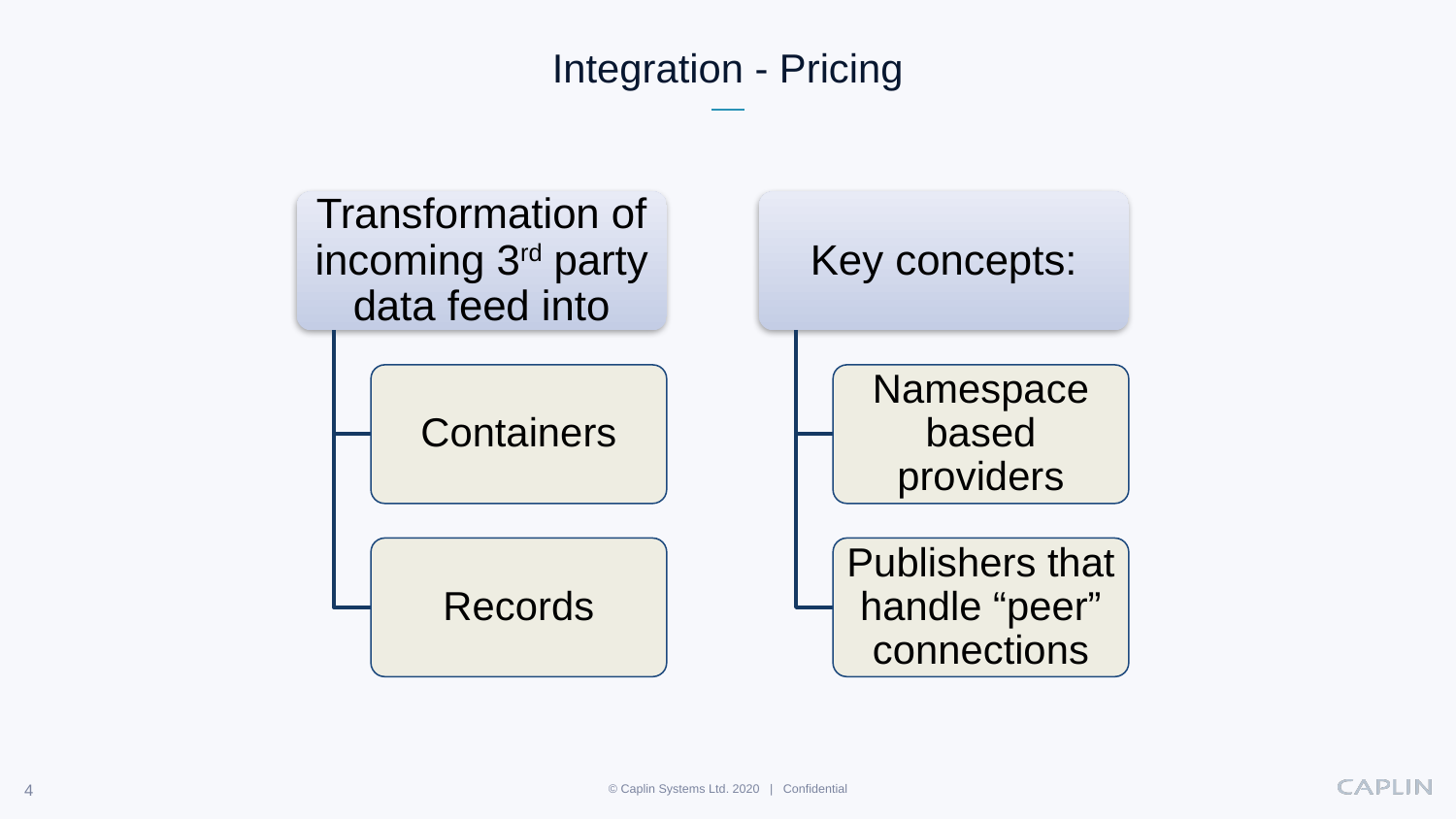

# Integration - Pricing

Transformation of incoming 3rd party data feed into
Key concepts:

Containers
Namespace based providers

Records
Publishers that handle “peer” connections